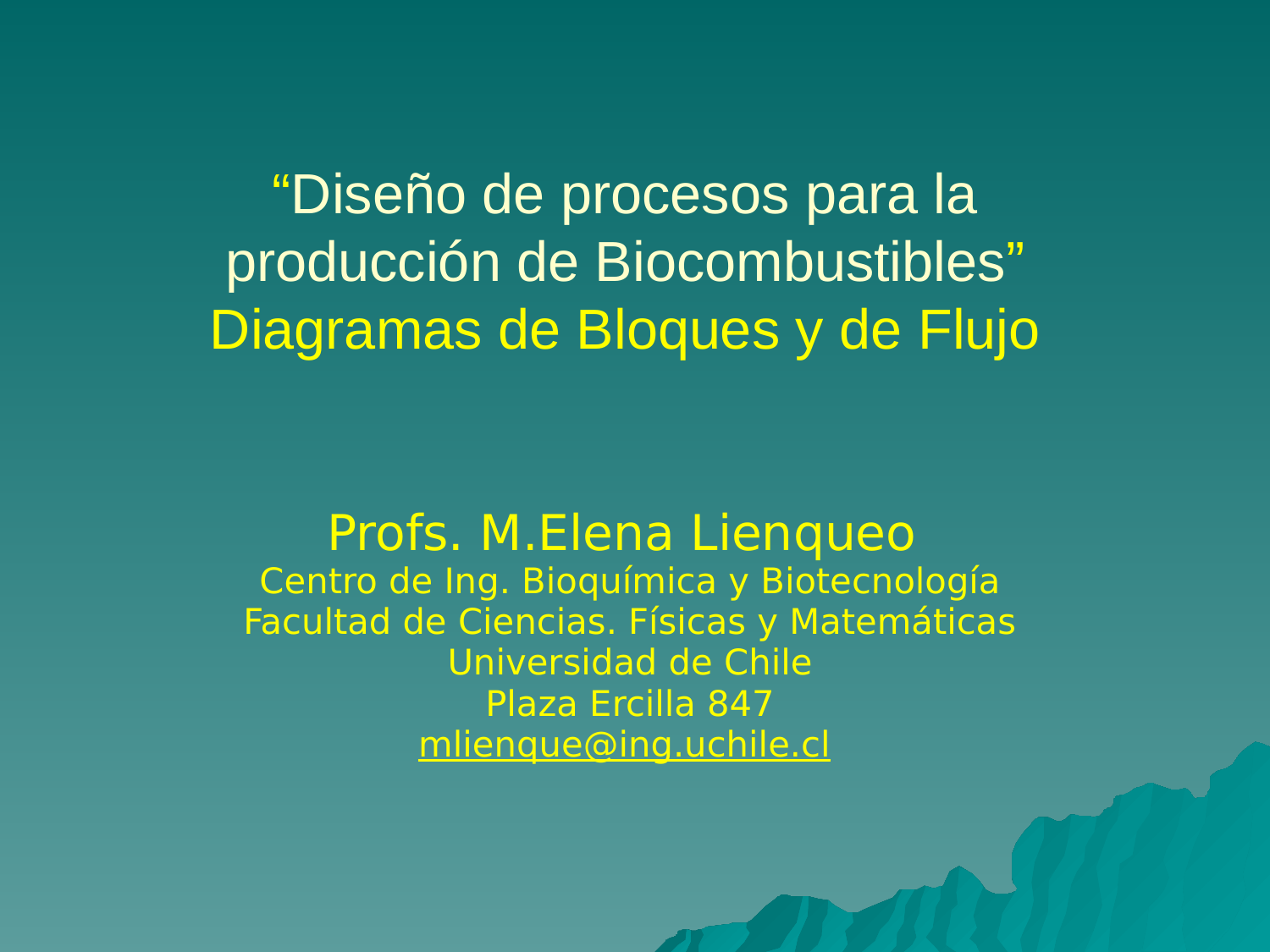

# “Diseño de procesos para la producción de Biocombustibles” Diagramas de Bloques y de Flujo
Profs. M.Elena Lienqueo
Centro de Ing. Bioquímica y Biotecnología
Facultad de Ciencias. Físicas y Matemáticas
Universidad de Chile
Plaza Ercilla 847
mlienque@ing.uchile.cl